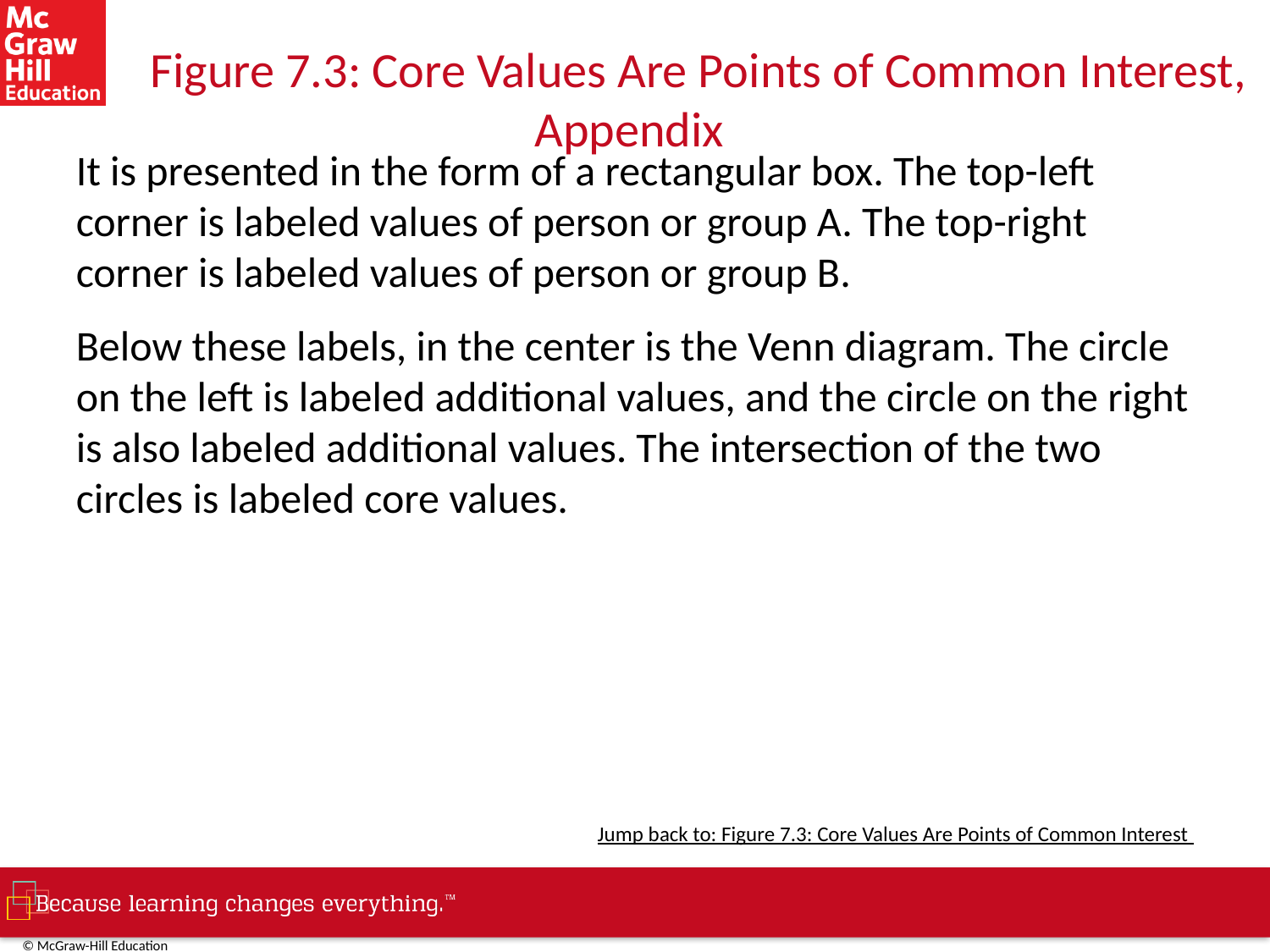

# Figure 7.3: Core Values Are Points of Common Interest, Appendix
It is presented in the form of a rectangular box. The top-left corner is labeled values of person or group A. The top-right corner is labeled values of person or group B.
Below these labels, in the center is the Venn diagram. The circle on the left is labeled additional values, and the circle on the right is also labeled additional values. The intersection of the two circles is labeled core values.
Jump back to: Figure 7.3: Core Values Are Points of Common Interest